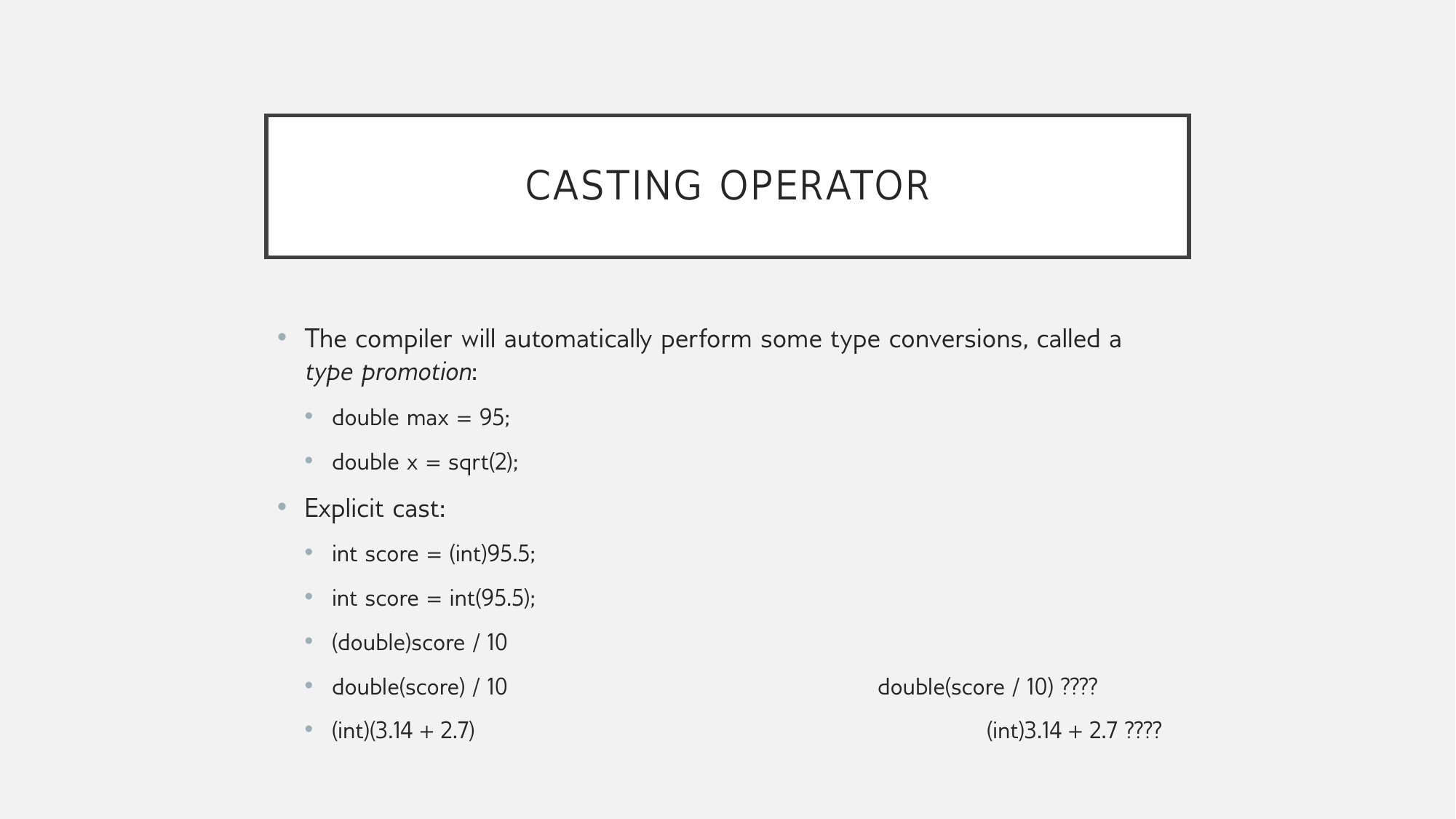

# Casting Operator
The compiler will automatically perform some type conversions, called a type promotion:
double max = 95;
double x = sqrt(2);
Explicit cast:
int score = (int)95.5;
int score = int(95.5);
(double)score / 10
double(score) / 10				double(score / 10) ????
(int)(3.14 + 2.7)					(int)3.14 + 2.7 ????